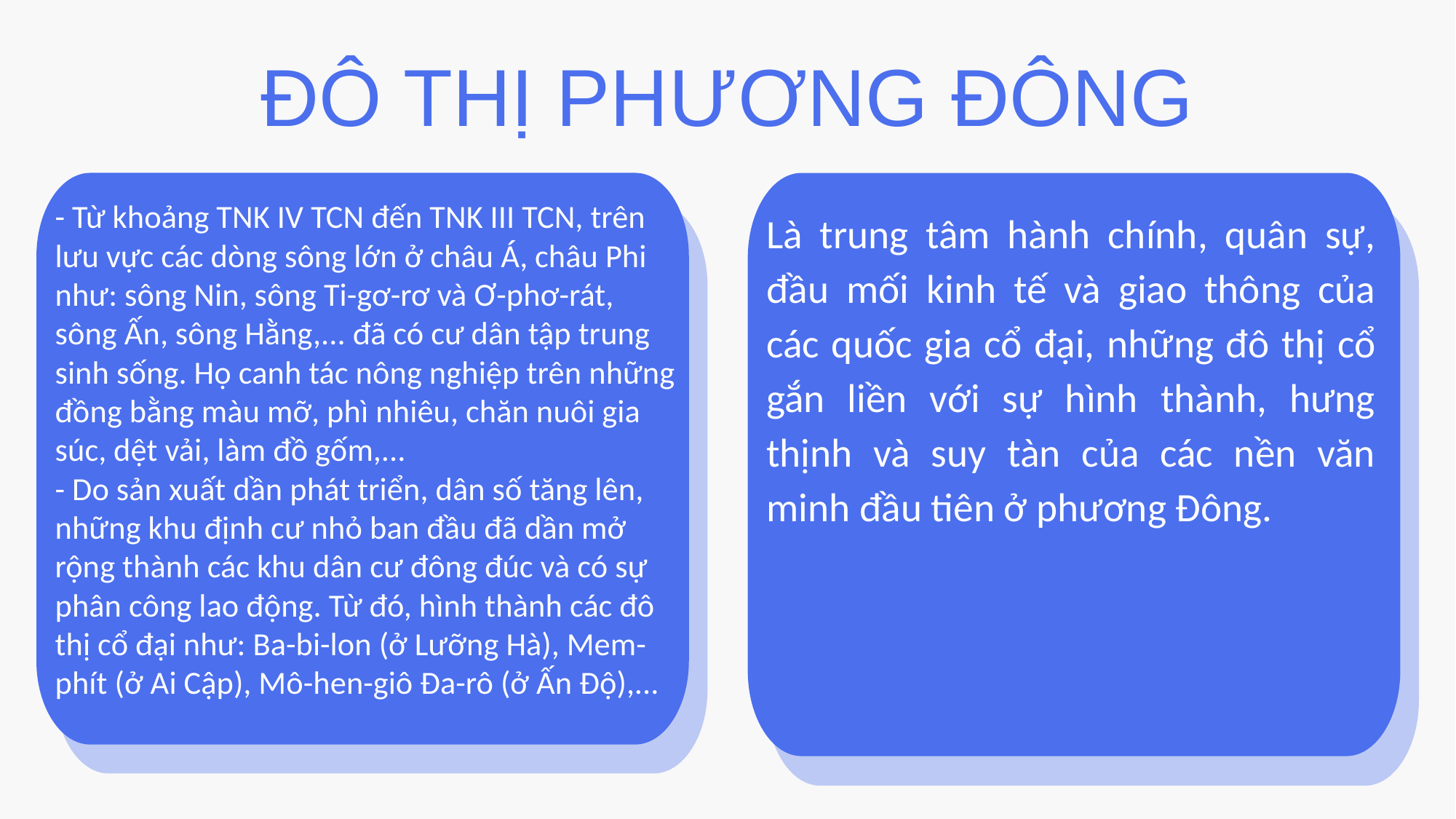

ĐÔ THỊ PHƯƠNG ĐÔNG

- Từ khoảng TNK IV TCN đến TNK III TCN, trên lưu vực các dòng sông lớn ở châu Á, châu Phi như: sông Nin, sông Ti-gơ-rơ và Ơ-phơ-rát, sông Ấn, sông Hằng,... đã có cư dân tập trung sinh sống. Họ canh tác nông nghiệp trên những đồng bằng màu mỡ, phì nhiêu, chăn nuôi gia súc, dệt vải, làm đồ gốm,...
- Do sản xuất dần phát triển, dân số tăng lên, những khu định cư nhỏ ban đầu đã dần mở rộng thành các khu dân cư đông đúc và có sự phân công lao động. Từ đó, hình thành các đô thị cổ đại như: Ba-bi-lon (ở Lưỡng Hà), Mem-phít (ở Ai Cập), Mô-hen-giô Đa-rô (ở Ấn Độ),...

Là trung tâm hành chính, quân sự, đầu mối kinh tế và giao thông của các quốc gia cổ đại, những đô thị cổ gắn liền với sự hình thành, hưng thịnh và suy tàn của các nền văn minh đầu tiên ở phương Đông.